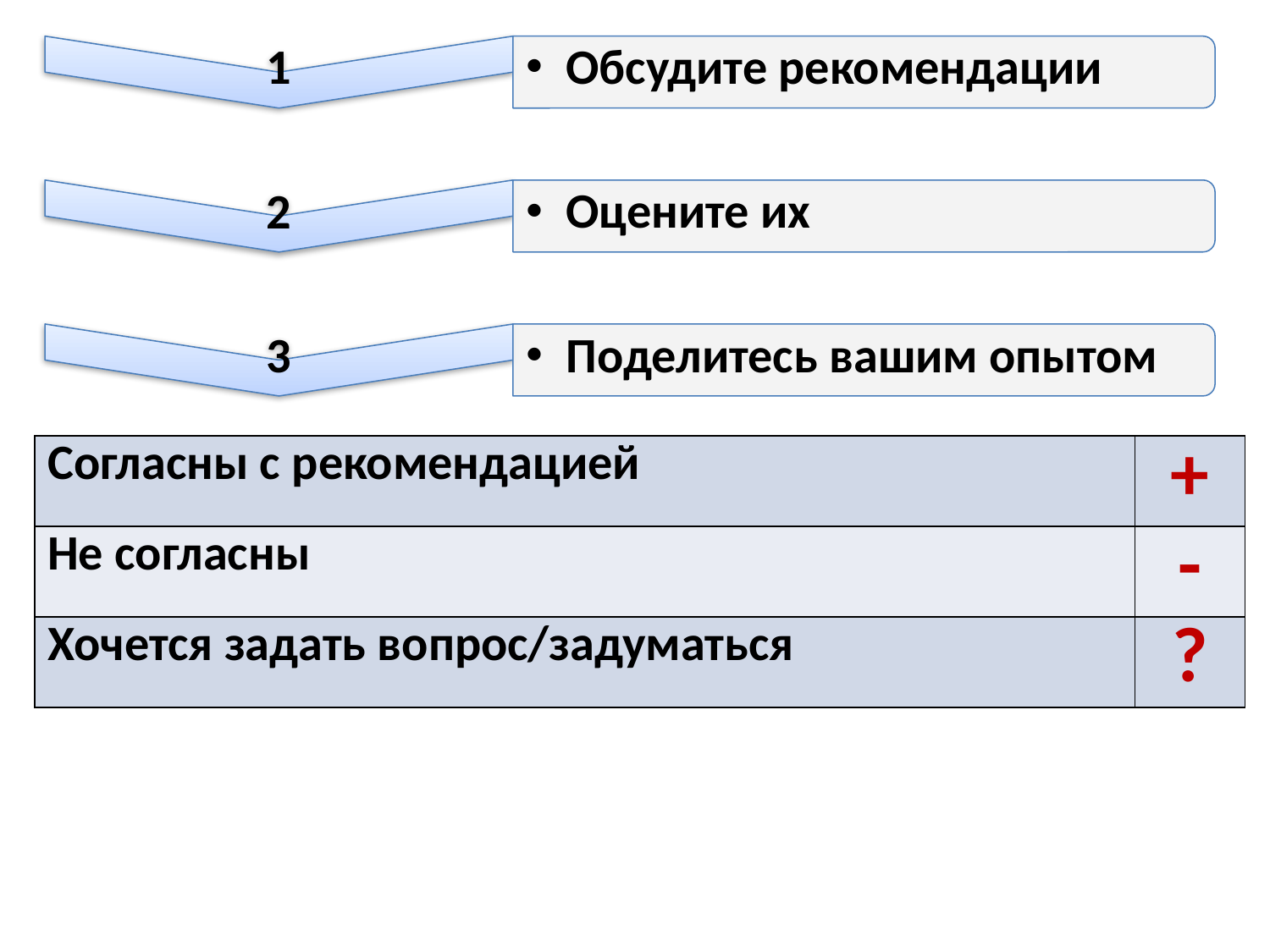

1
Обсудите рекомендации
2
Оцените их
3
Поделитесь вашим опытом
| Согласны с рекомендацией | + |
| --- | --- |
| Не согласны | - |
| Хочется задать вопрос/задуматься | ? |